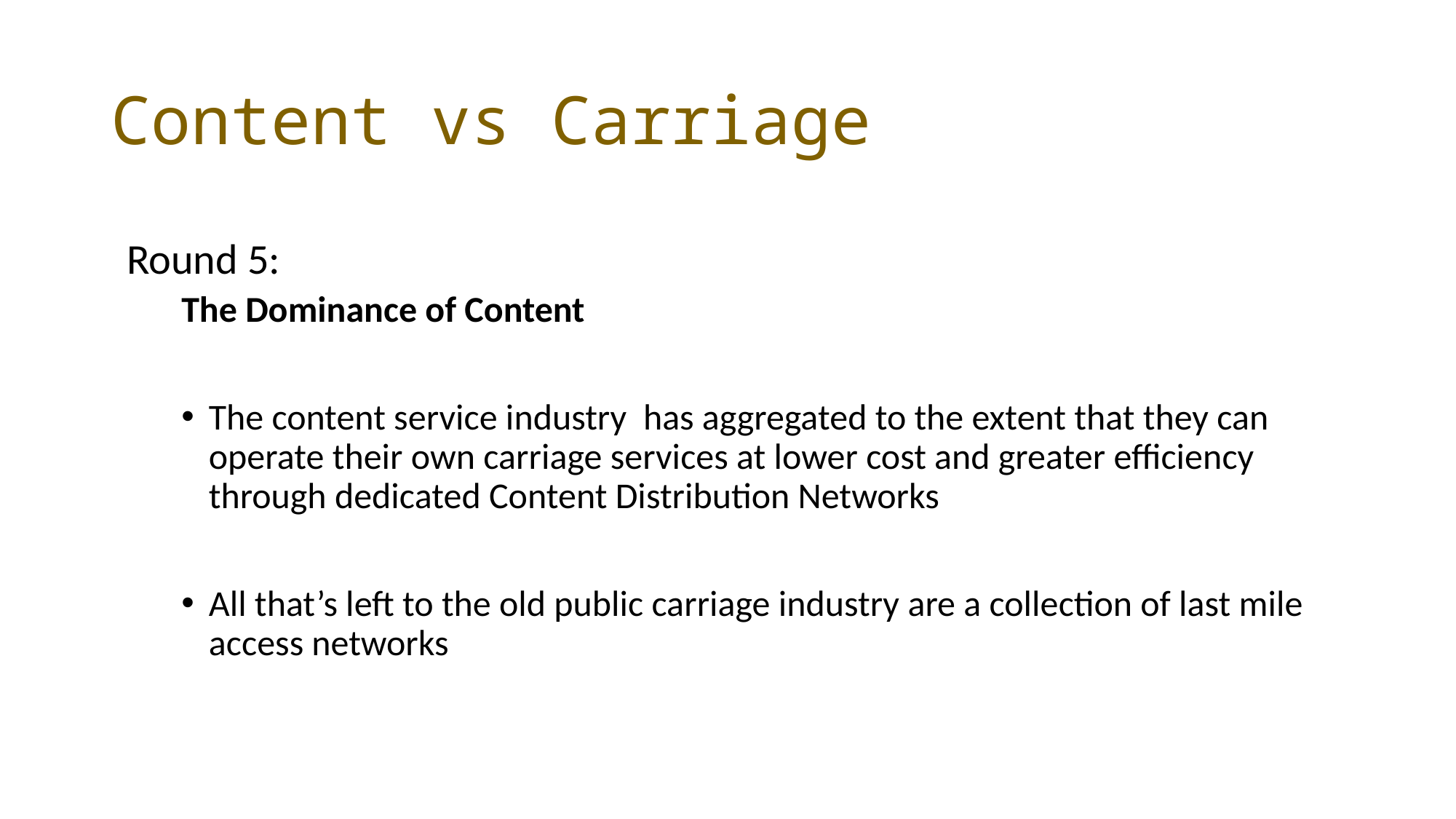

# Content vs Carriage
Round 5:
The Dominance of Content

The content service industry  has aggregated to the extent that they can operate their own carriage services at lower cost and greater efficiency through dedicated Content Distribution Networks

All that’s left to the old public carriage industry are a collection of last mile access networks